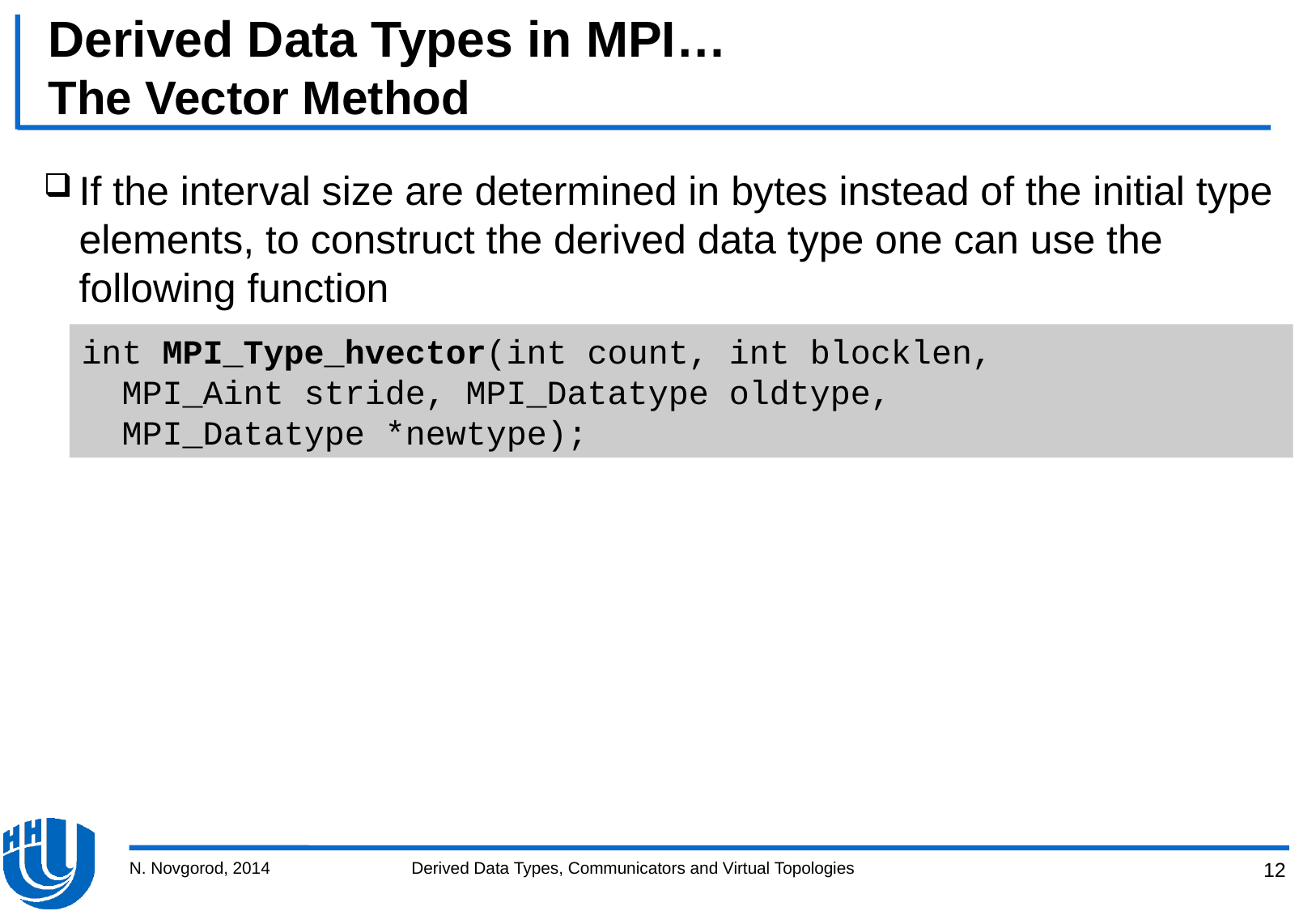

# Derived Data Types in MPI… The Vector Method
If the interval size are determined in bytes instead of the initial type elements, to construct the derived data type one can use the following function
int MPI_Type_hvector(int count, int blocklen,
  MPI_Aint stride, MPI_Datatype oldtype,
  MPI_Datatype *newtype);
N. Novgorod, 2014
Derived Data Types, Communicators and Virtual Topologies
12